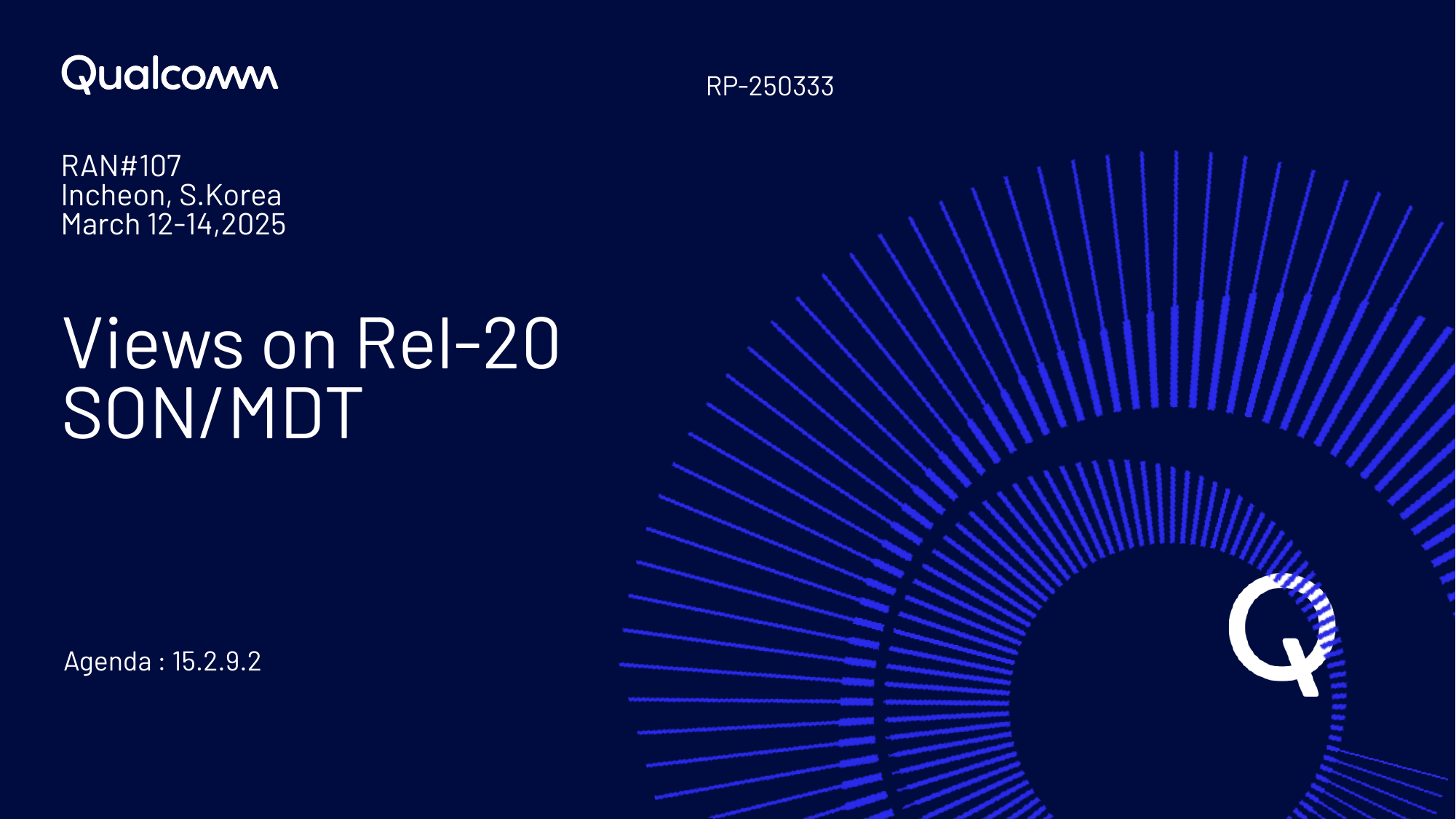

RP-250333
RAN#107
Incheon, S.Korea
March 12-14,2025

# Views on Rel-20 SON/MDT
Agenda : 15.2.9.2